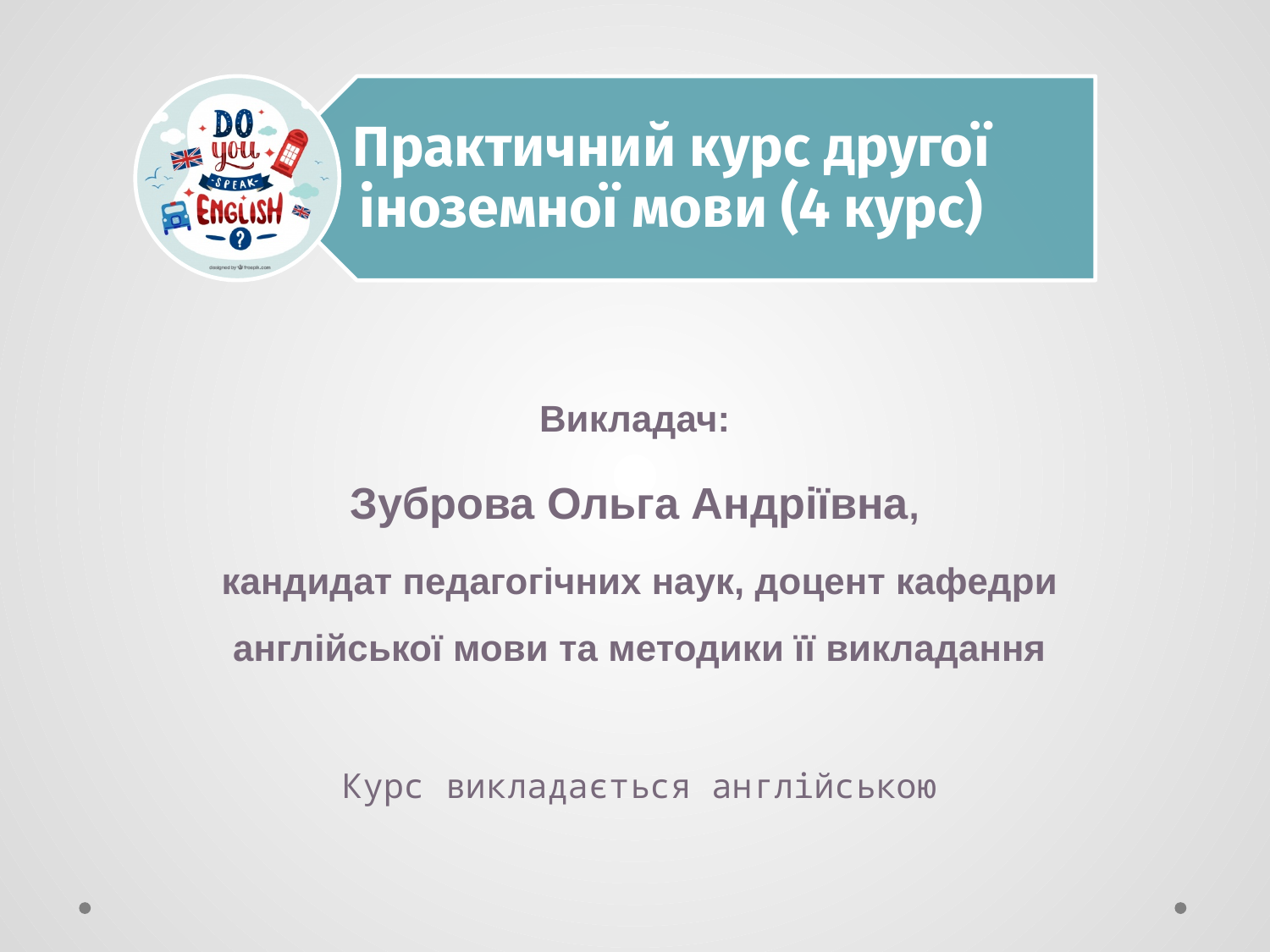

Практичний курс другої іноземної мови (4 курс)
Викладач:
Зуброва Ольга Андріївна,
кандидат педагогічних наук, доцент кафедри англійської мови та методики її викладання

Курс викладається англійською